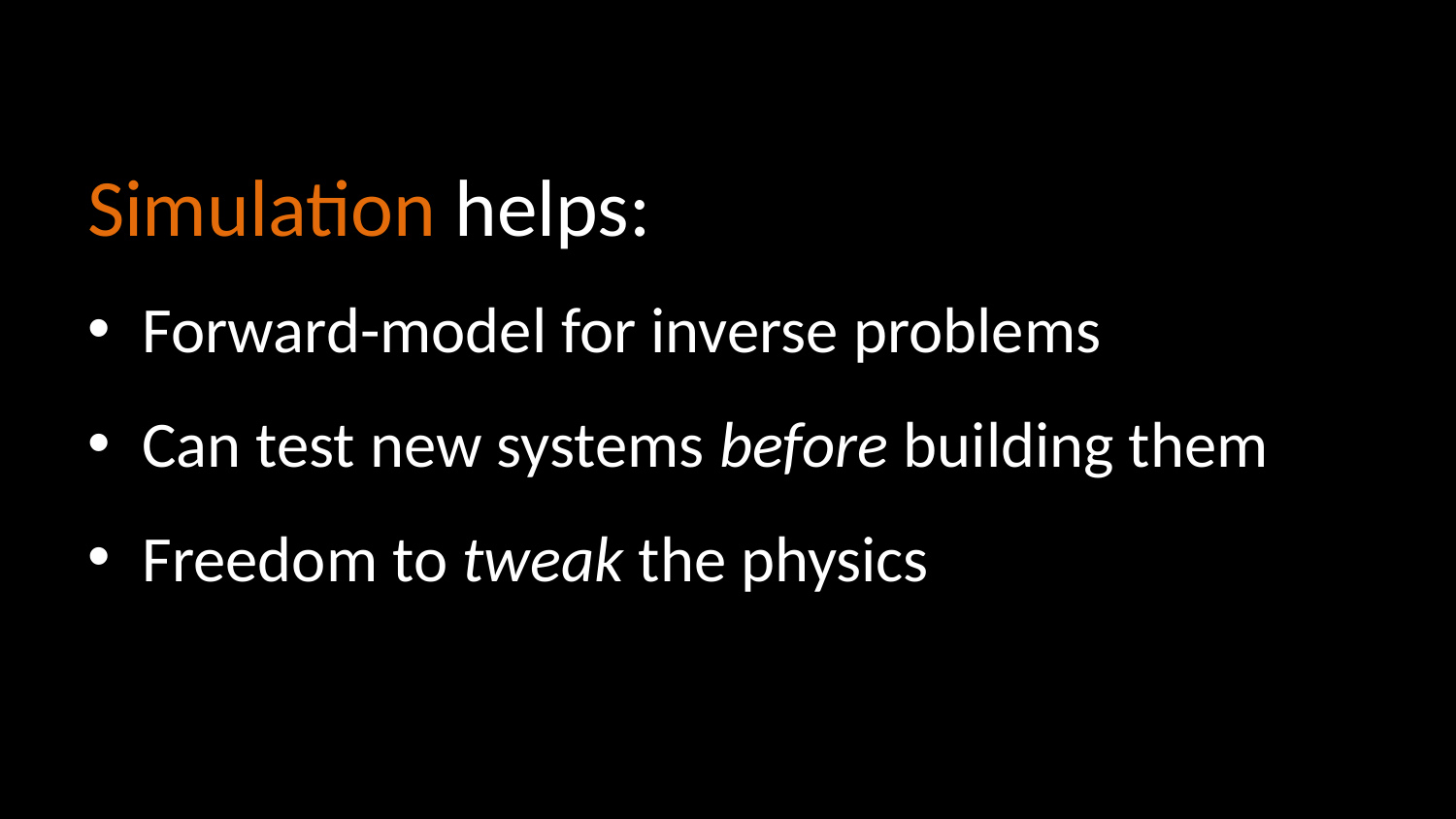

#
Simulation helps:
Forward-model for inverse problems
Can test new systems before building them
Freedom to tweak the physics